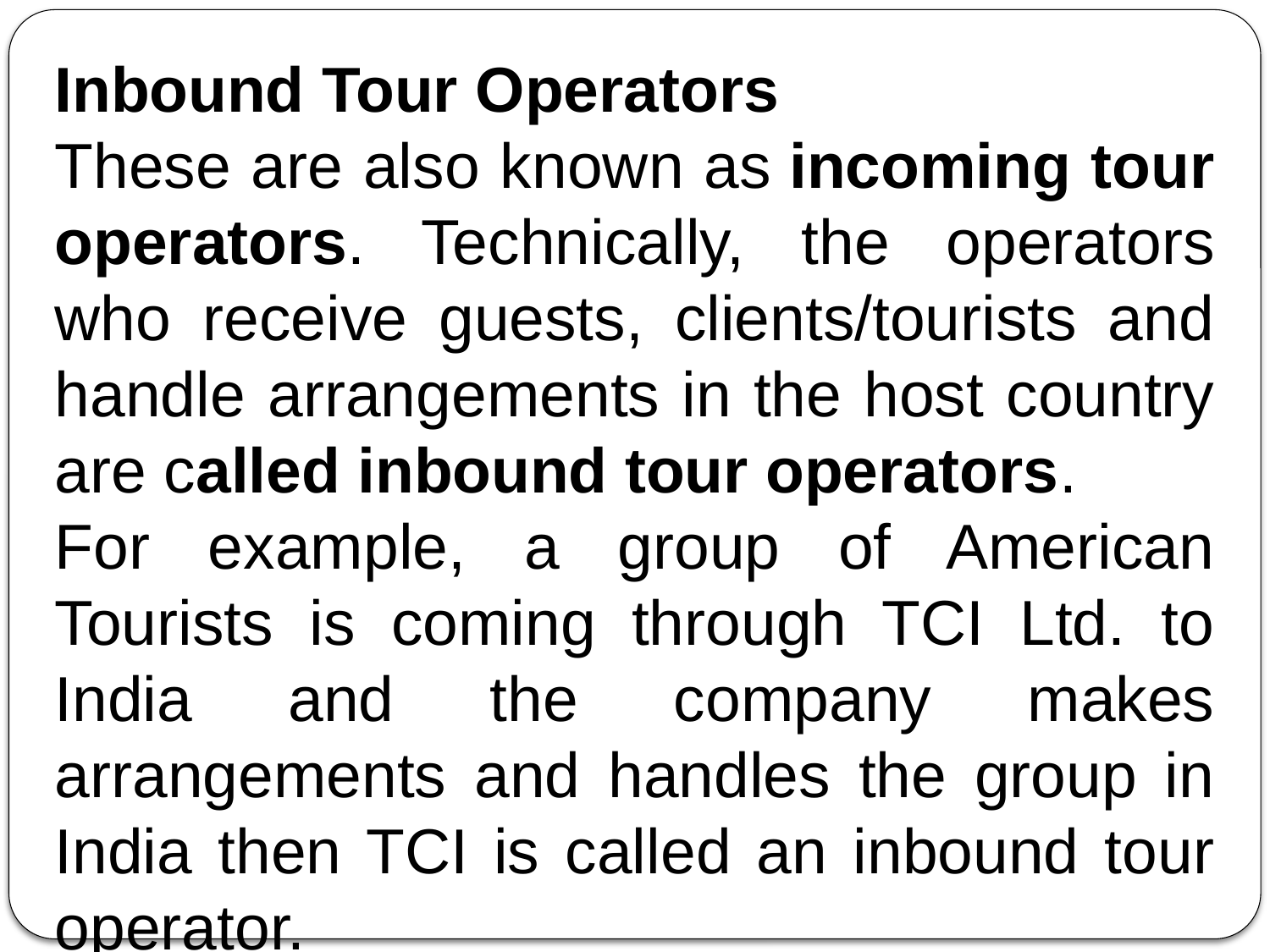

Inbound Tour Operators
These are also known as incoming tour operators. Technically, the operators who receive guests, clients/tourists and handle arrangements in the host country are called inbound tour operators.
For example, a group of American Tourists is coming through TCI Ltd. to India and the company makes arrangements and handles the group in India then TCI is called an inbound tour operator.